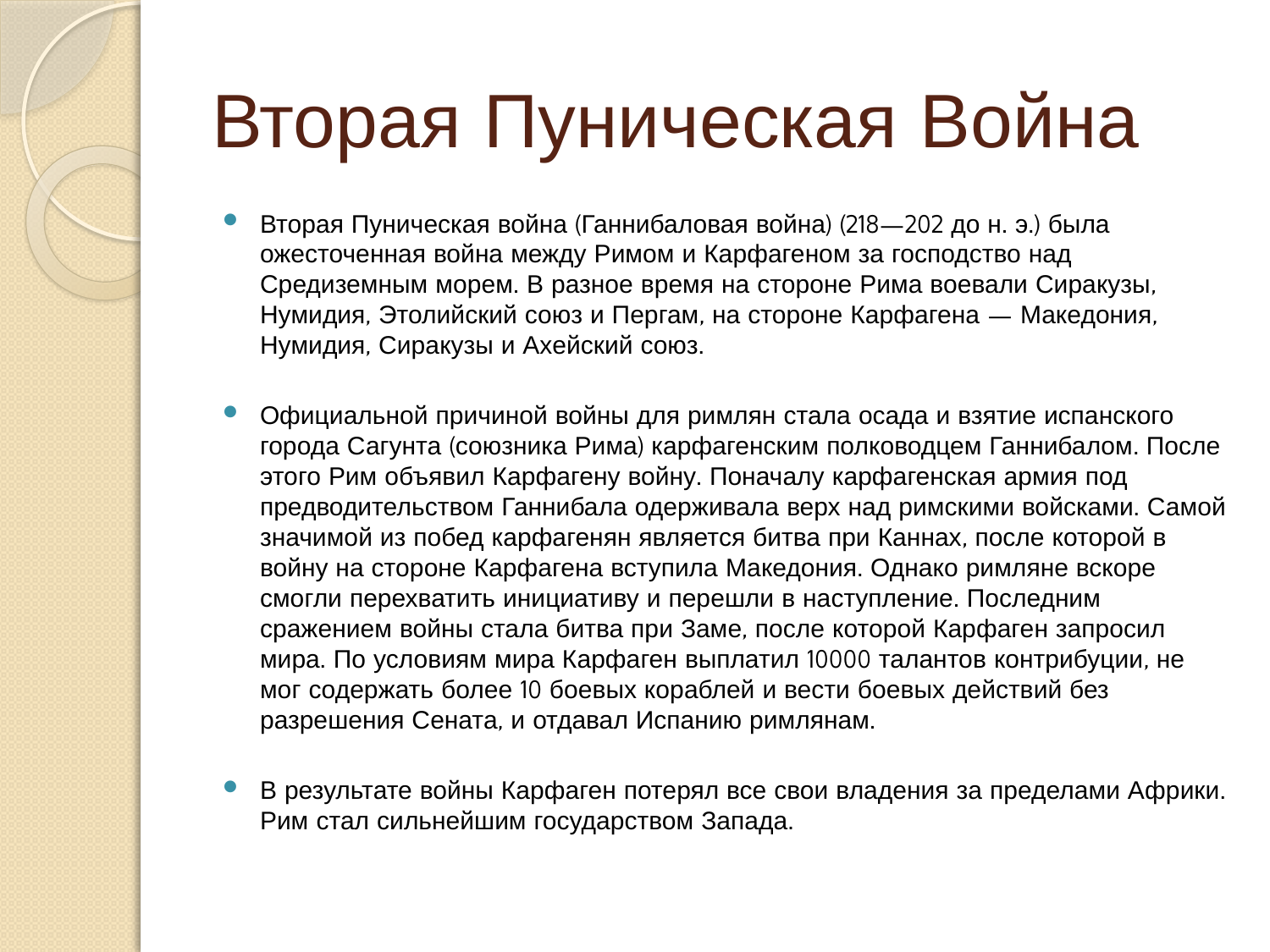

# Вторая Пуническая Война
Вторая Пуническая война (Ганнибаловая война) (218—202 до н. э.) была ожесточенная война между Римом и Карфагеном за господство над Средиземным морем. В разное время на стороне Рима воевали Сиракузы, Нумидия, Этолийский союз и Пергам, на стороне Карфагена — Македония, Нумидия, Сиракузы и Ахейский союз.

Официальной причиной войны для римлян стала осада и взятие испанского города Сагунта (союзника Рима) карфагенским полководцем Ганнибалом. После этого Рим объявил Карфагену войну. Поначалу карфагенская армия под предводительством Ганнибала одерживала верх над римскими войсками. Самой значимой из побед карфагенян является битва при Каннах, после которой в войну на стороне Карфагена вступила Македония. Однако римляне вскоре смогли перехватить инициативу и перешли в наступление. Последним сражением войны стала битва при Заме, после которой Карфаген запросил мира. По условиям мира Карфаген выплатил 10000 талантов контрибуции, не мог содержать более 10 боевых кораблей и вести боевых действий без разрешения Сената, и отдавал Испанию римлянам.

В результате войны Карфаген потерял все свои владения за пределами Африки. Рим стал сильнейшим государством Запада.